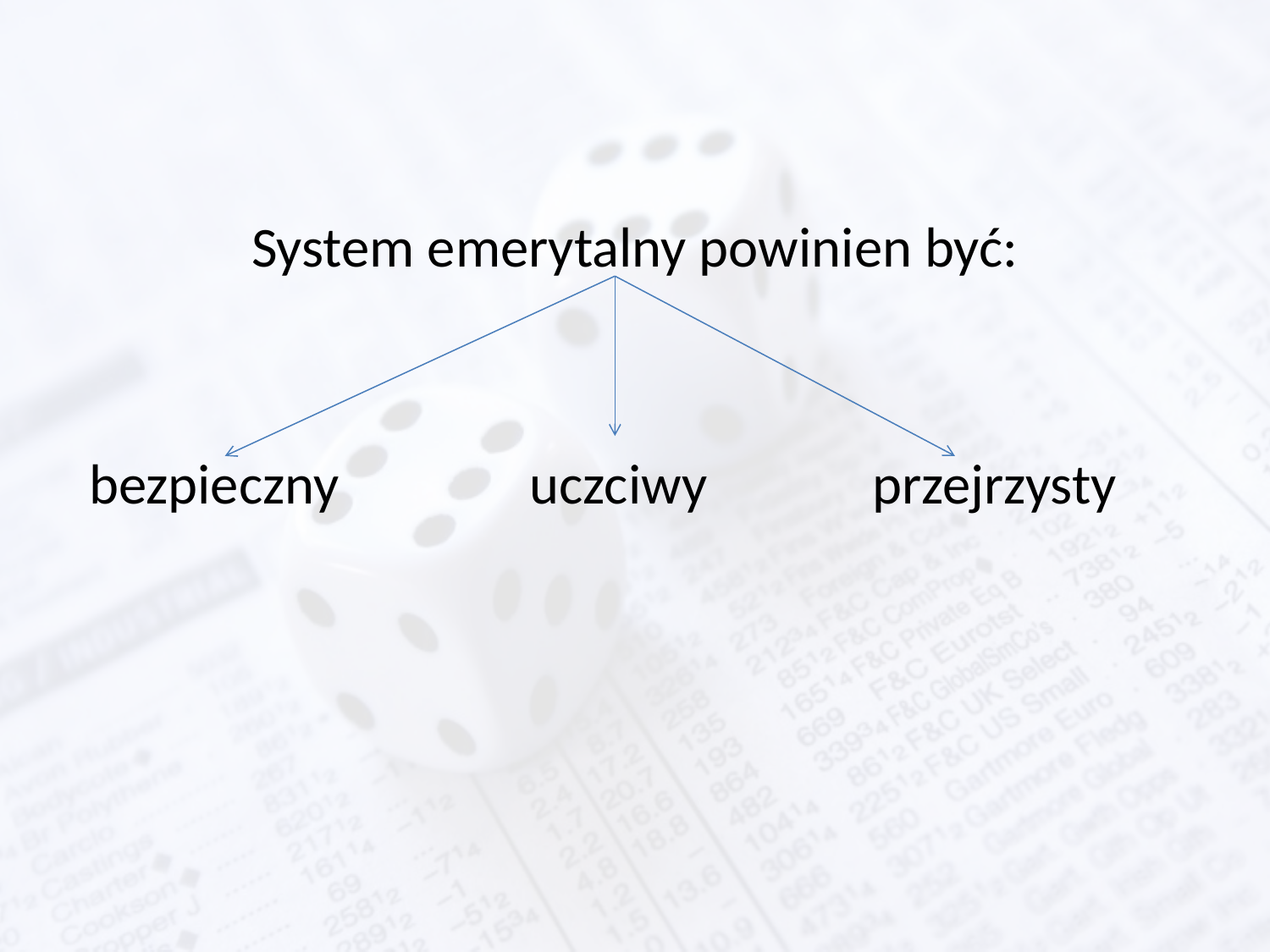

#

System emerytalny powinien być:

 bezpieczny               uczciwy             przejrzysty